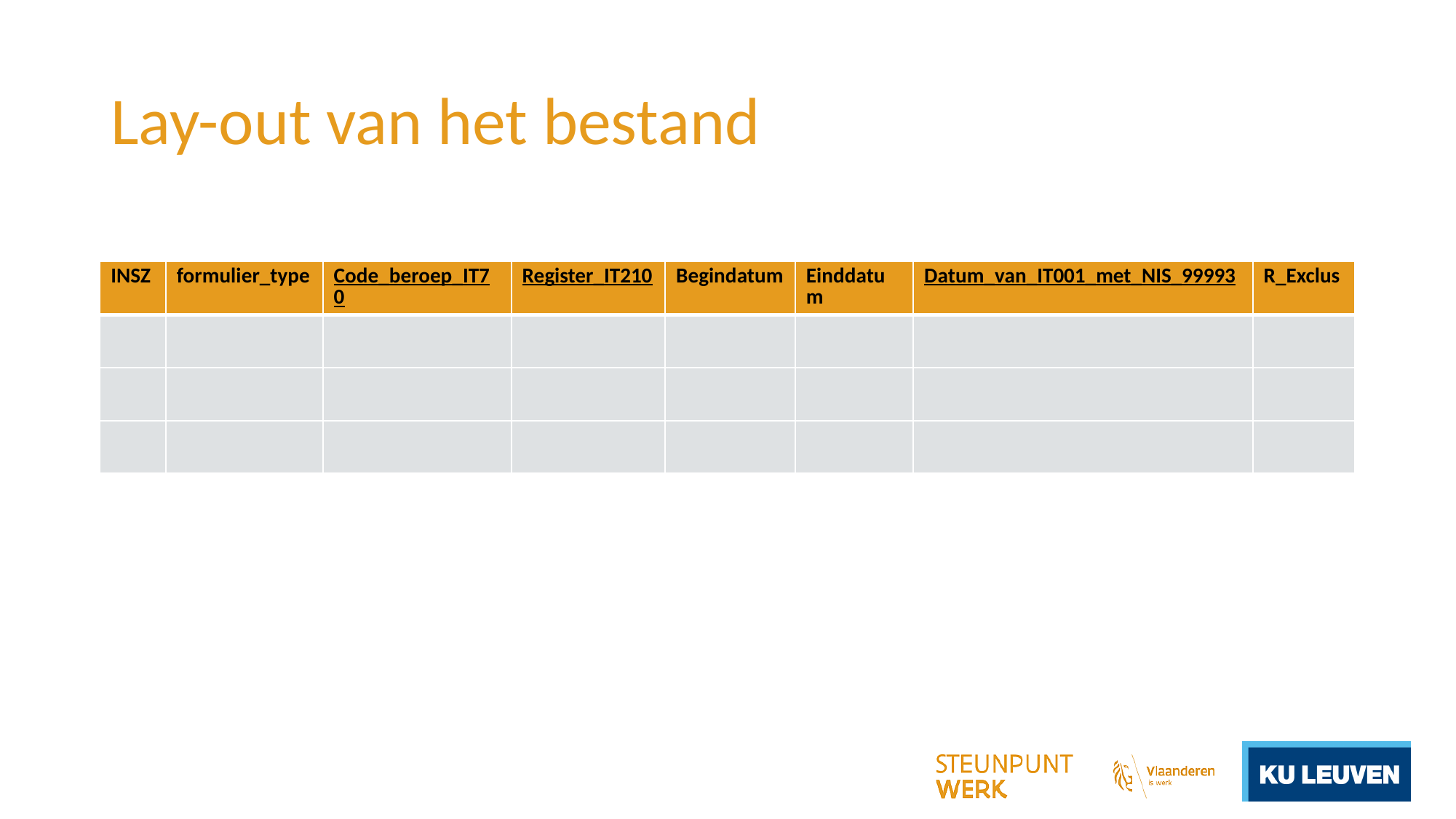

# Lay-out van het bestand
| INSZ | formulier\_type | Code\_beroep\_IT70 | Register\_IT210 | Begindatum | Einddatum | Datum\_van\_IT001\_met\_NIS\_99993 | R\_Exclus |
| --- | --- | --- | --- | --- | --- | --- | --- |
|  |  |  |  |  |  |  |  |
|  |  |  |  |  |  |  |  |
|  |  |  |  |  |  |  |  |